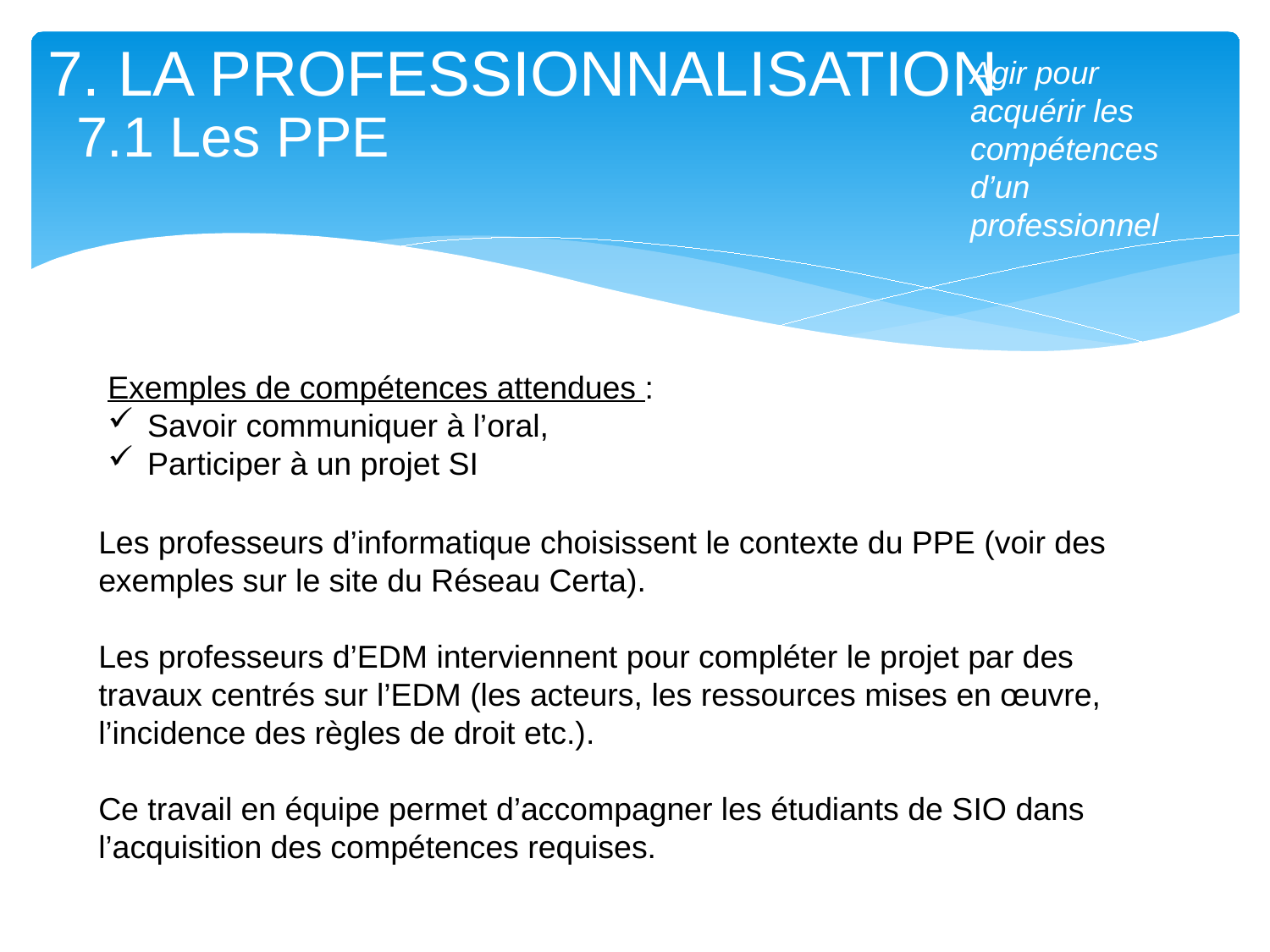

7. LA PROFESSIONNALISATION
Agir pour acquérir les compétences d’un professionnel
# 7.1 Les PPE
Exemples de compétences attendues :
Savoir communiquer à l’oral,
Participer à un projet SI
Les professeurs d’informatique choisissent le contexte du PPE (voir des exemples sur le site du Réseau Certa).

Les professeurs d’EDM interviennent pour compléter le projet par des travaux centrés sur l’EDM (les acteurs, les ressources mises en œuvre, l’incidence des règles de droit etc.).

Ce travail en équipe permet d’accompagner les étudiants de SIO dans l’acquisition des compétences requises.